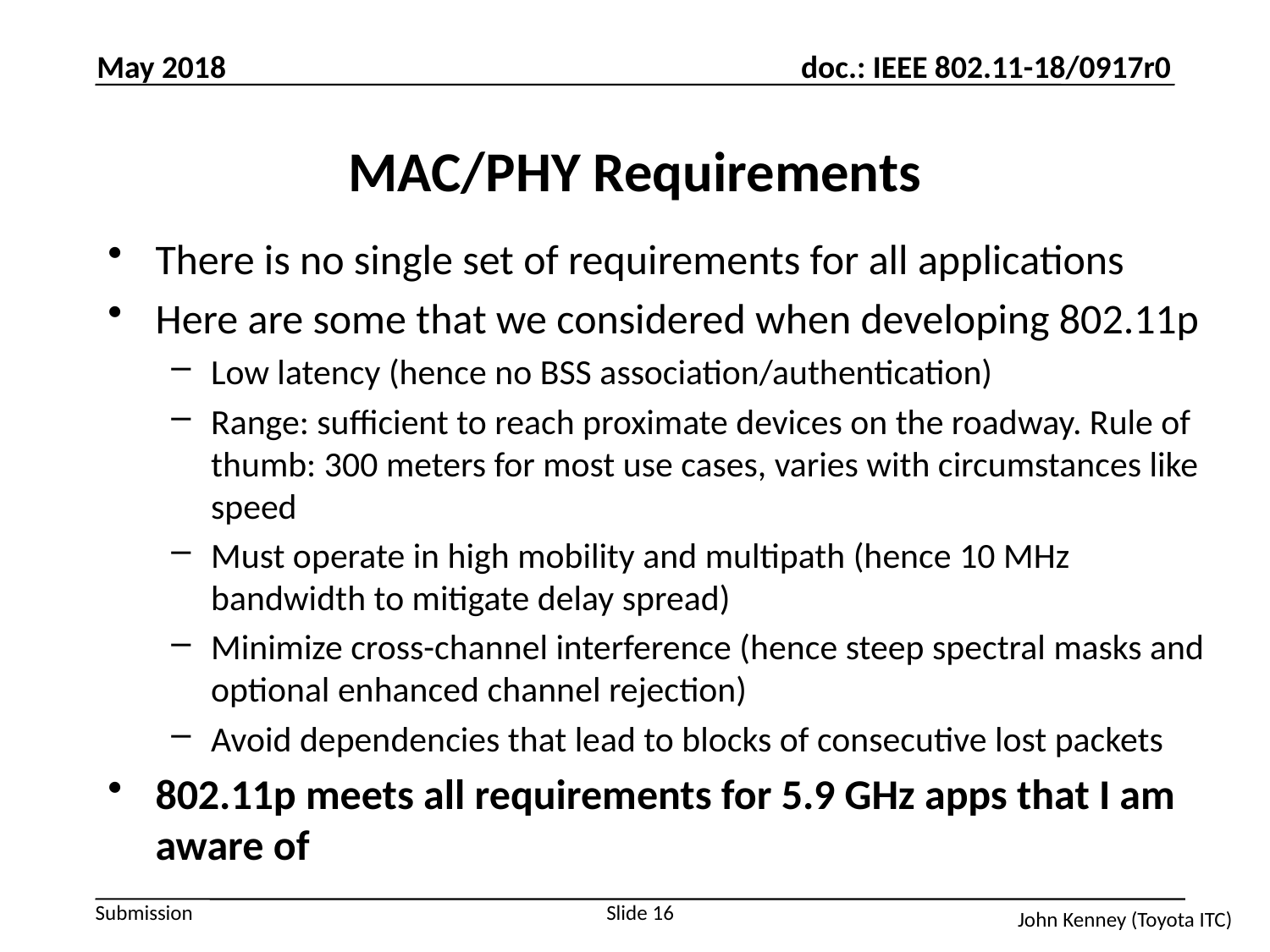

May 2018
# MAC/PHY Requirements
There is no single set of requirements for all applications
Here are some that we considered when developing 802.11p
Low latency (hence no BSS association/authentication)
Range: sufficient to reach proximate devices on the roadway. Rule of thumb: 300 meters for most use cases, varies with circumstances like speed
Must operate in high mobility and multipath (hence 10 MHz bandwidth to mitigate delay spread)
Minimize cross-channel interference (hence steep spectral masks and optional enhanced channel rejection)
Avoid dependencies that lead to blocks of consecutive lost packets
802.11p meets all requirements for 5.9 GHz apps that I am aware of
Slide 16
John Kenney (Toyota ITC)